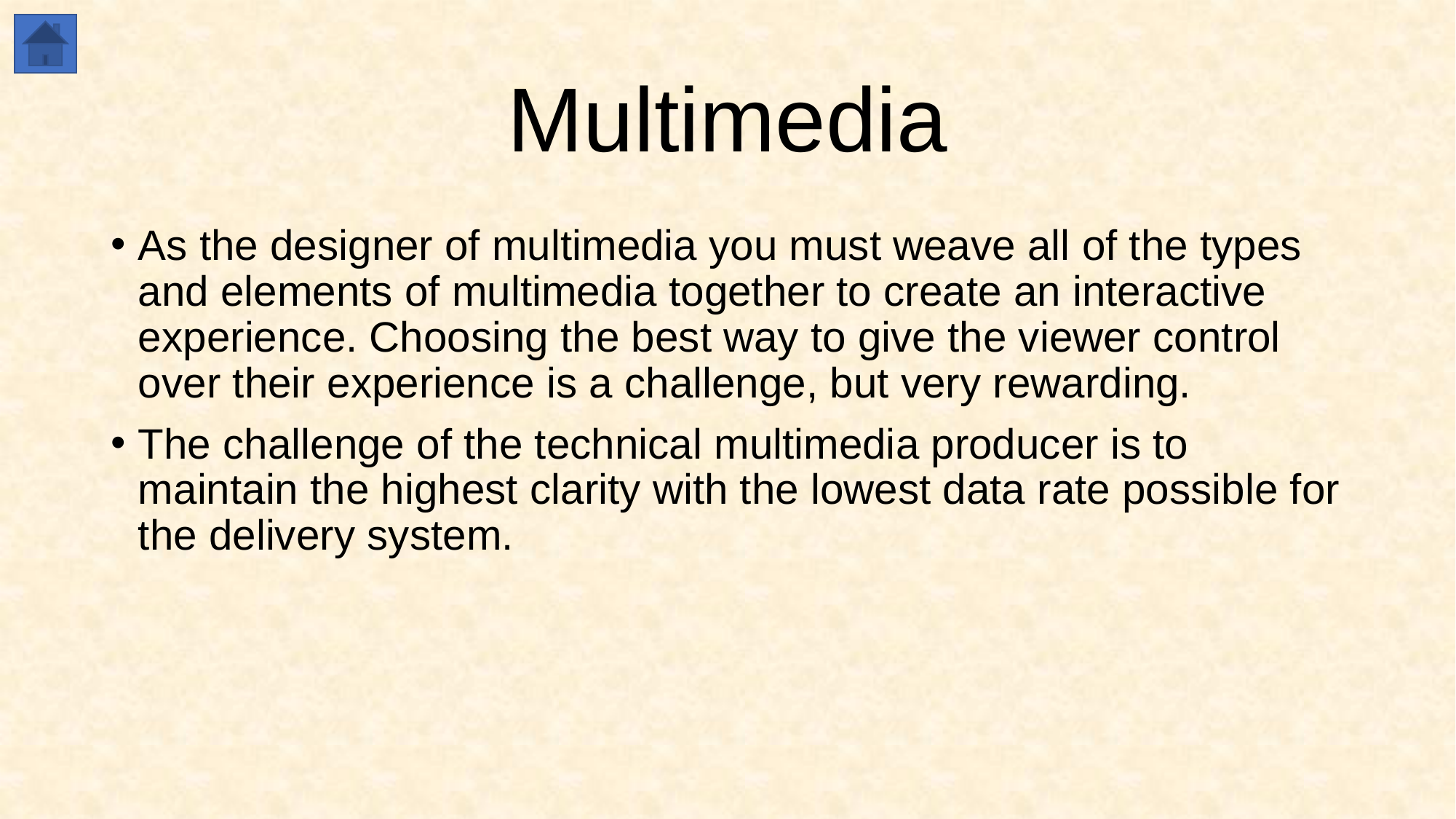

# Multimedia
As the designer of multimedia you must weave all of the types and elements of multimedia together to create an interactive experience. Choosing the best way to give the viewer control over their experience is a challenge, but very rewarding.
The challenge of the technical multimedia producer is to maintain the highest clarity with the lowest data rate possible for the delivery system.